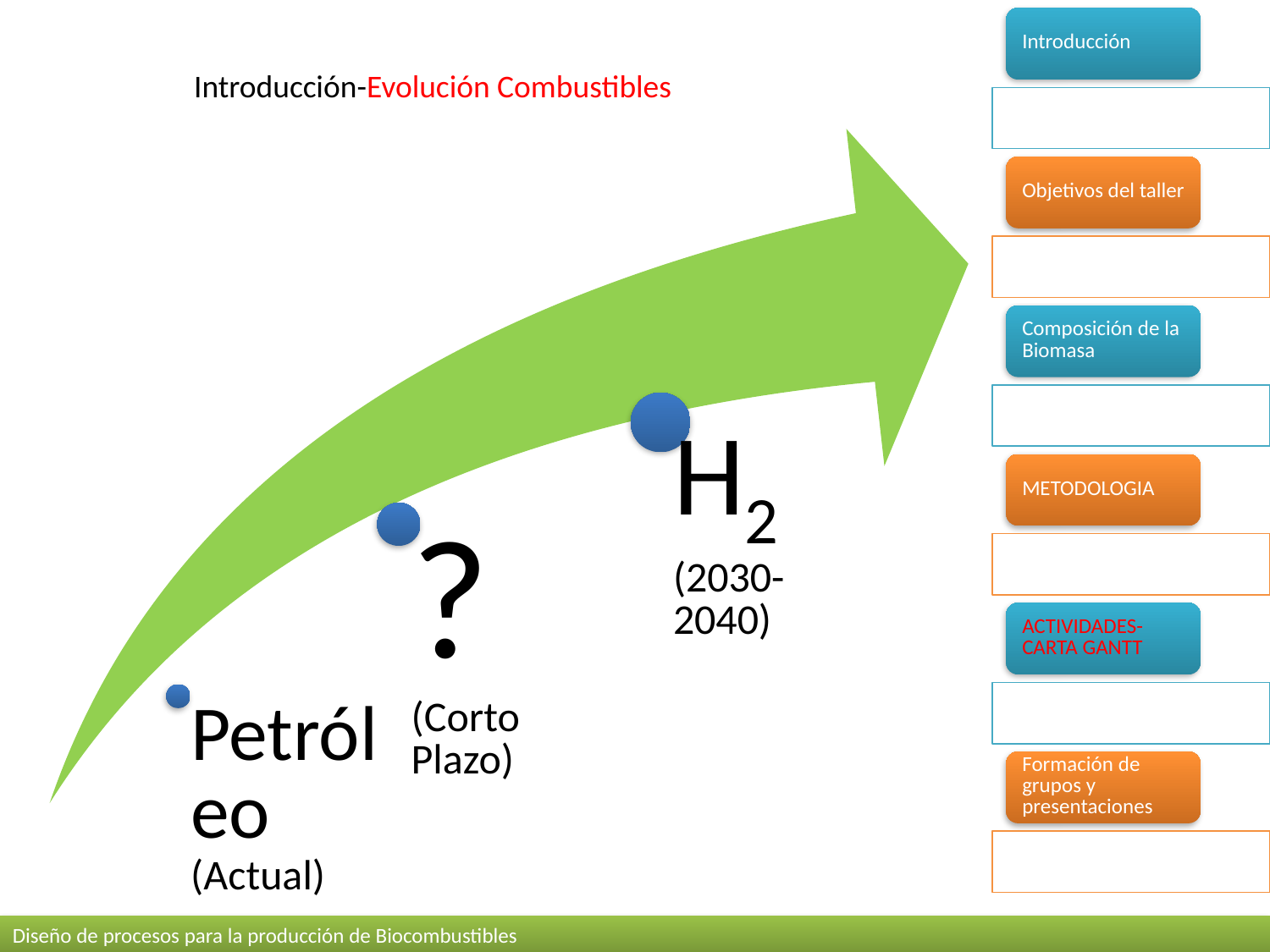

Introducción
Objetivos del taller
Composición de la Biomasa
ACTIVIDADES-CARTA GANTT
METODOLOGIA
Formación de grupos y presentaciones
Introducción-Evolución Combustibles
?
(Corto Plazo)
H2
(2030-2040)

Diseño de procesos para la producción de Biocombustibles